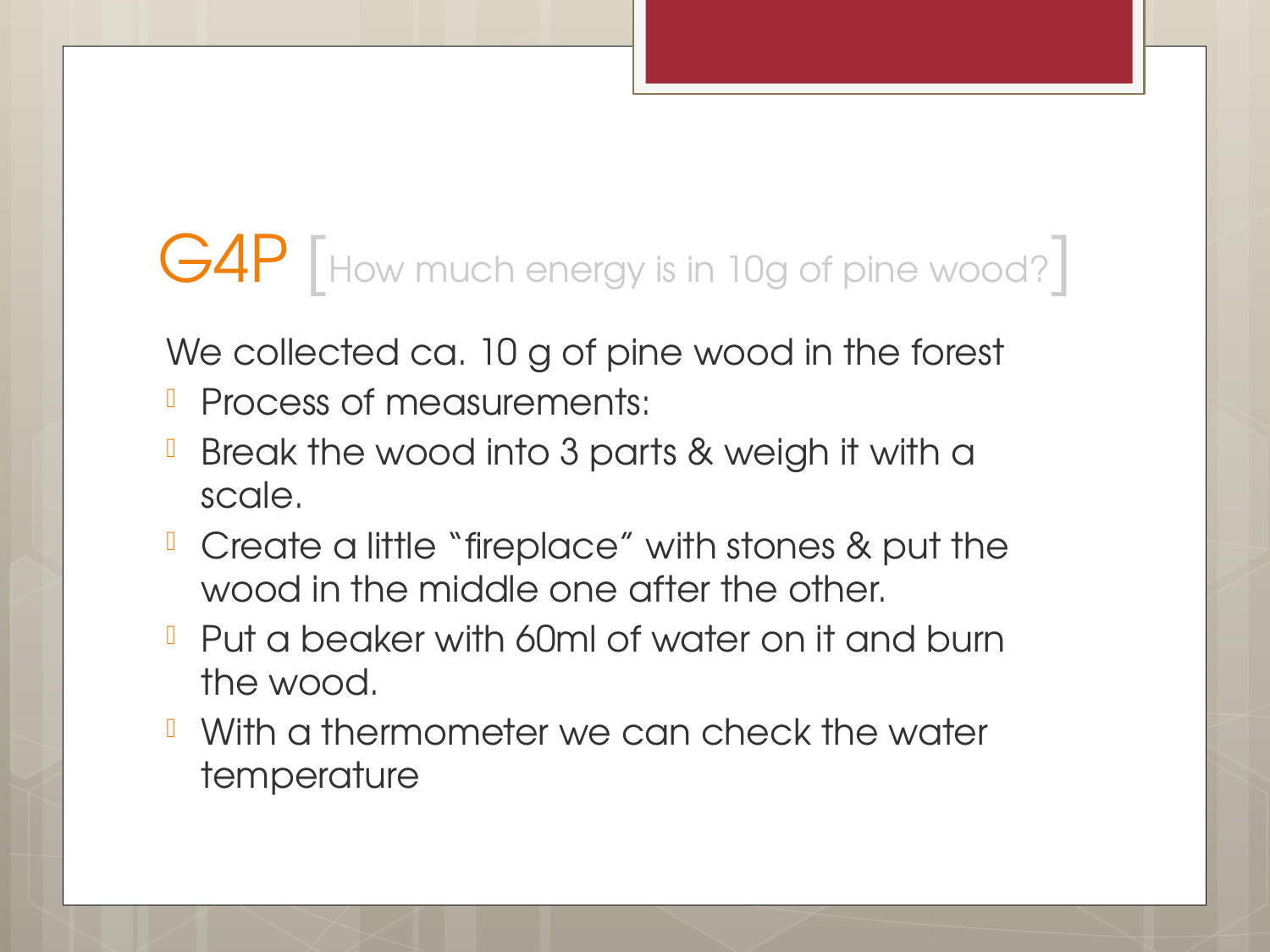

# G4P [How much energy is in 10g of pine wood?]
We collected ca. 10 g of pine wood in the forest
Process of measurements:
Break the wood into 3 parts & weigh it with a scale.
Create a little “fireplace” with stones & put the wood in the middle one after the other.
Put a beaker with 60ml of water on it and burn the wood.
With a thermometer we can check the water temperature